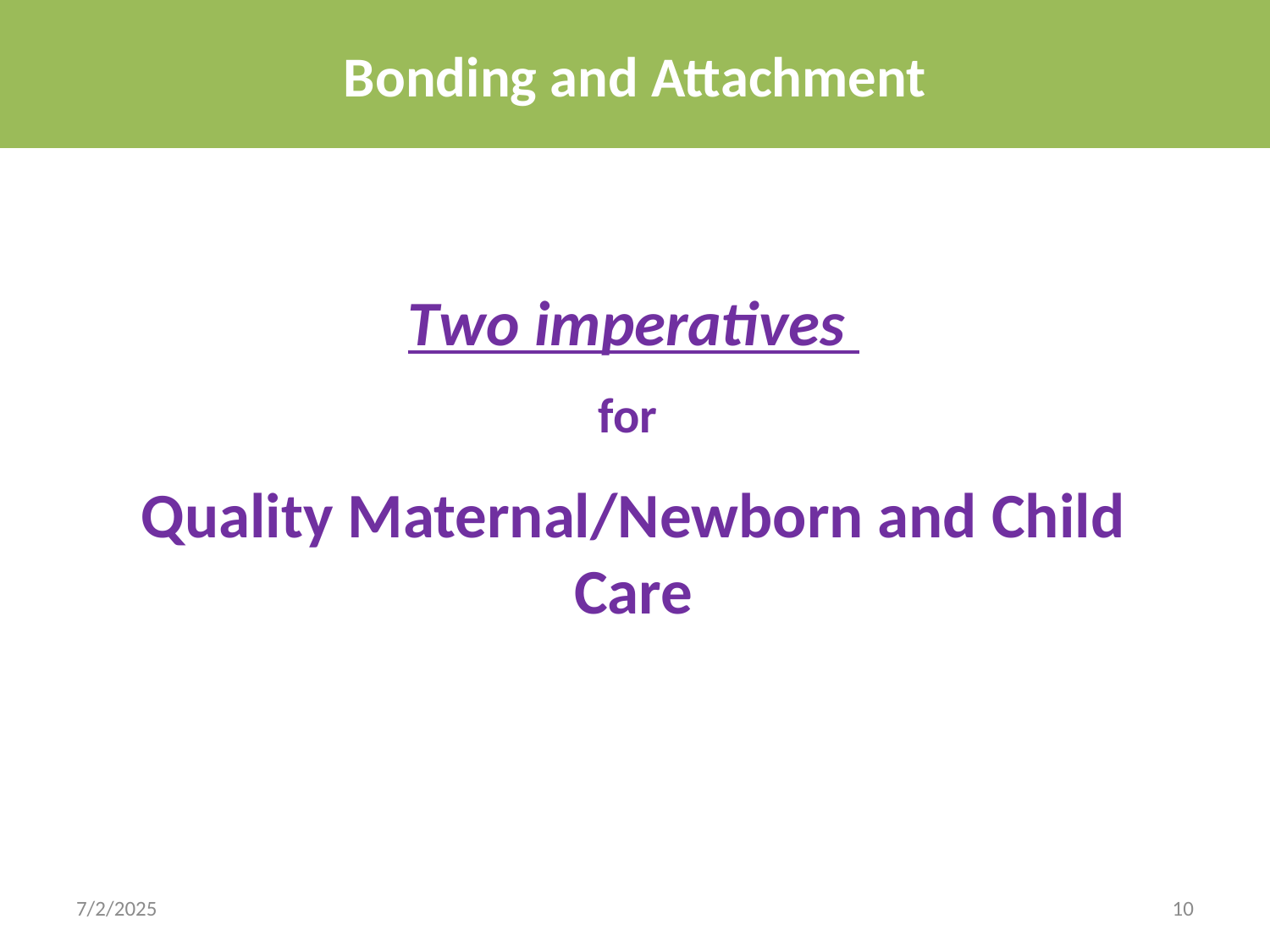

Bonding and Attachment
Two imperatives
for
Quality Maternal/Newborn and Child Care
7/2/2025
10